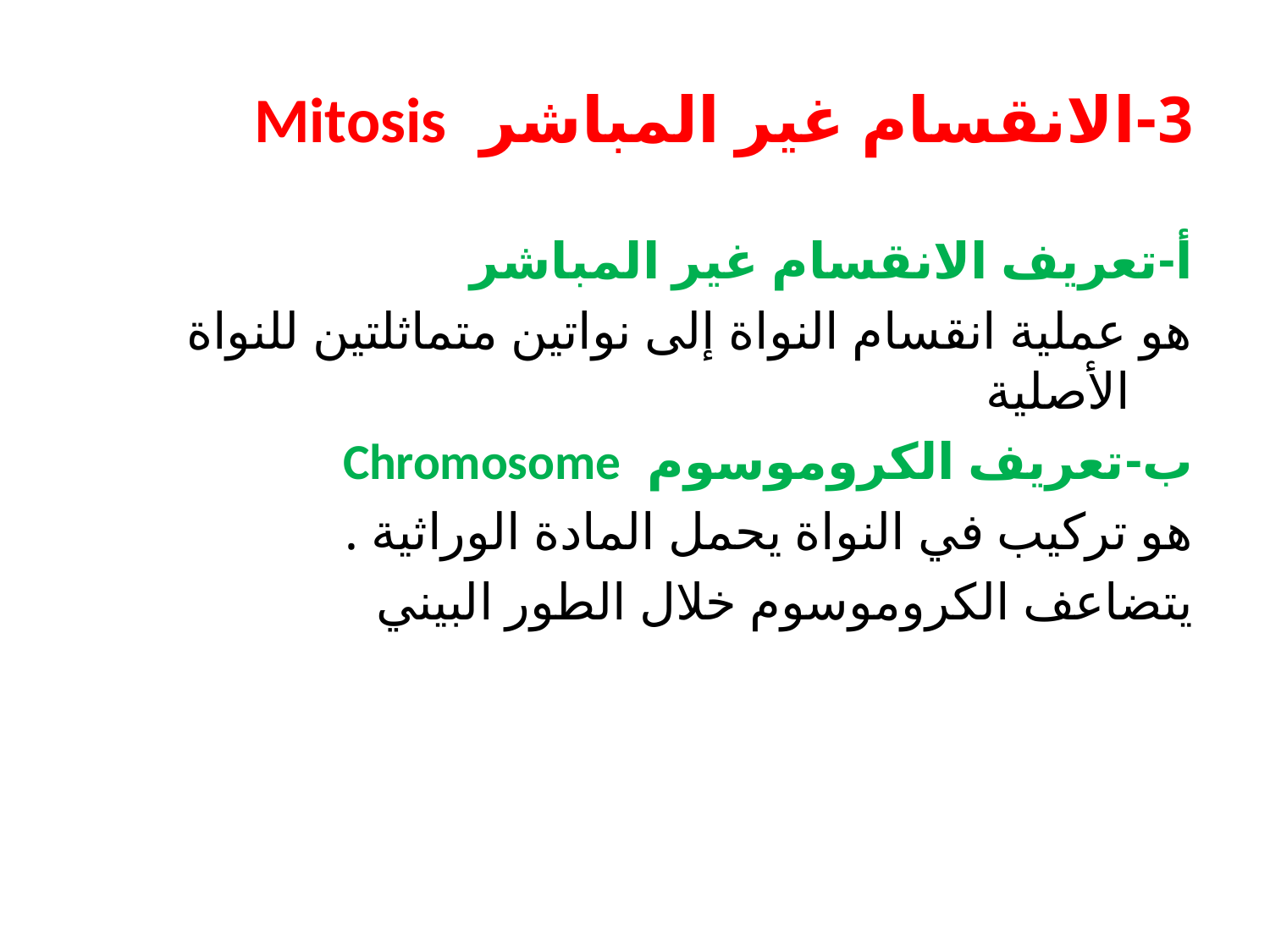

# 3-الانقسام غير المباشر  Mitosis
أ-تعريف الانقسام غير المباشر
هو عملية انقسام النواة إلى نواتين متماثلتين للنواة الأصلية
ب-تعريف الكروموسوم  Chromosome
هو تركيب في النواة يحمل المادة الوراثية .
يتضاعف الكروموسوم خلال الطور البيني